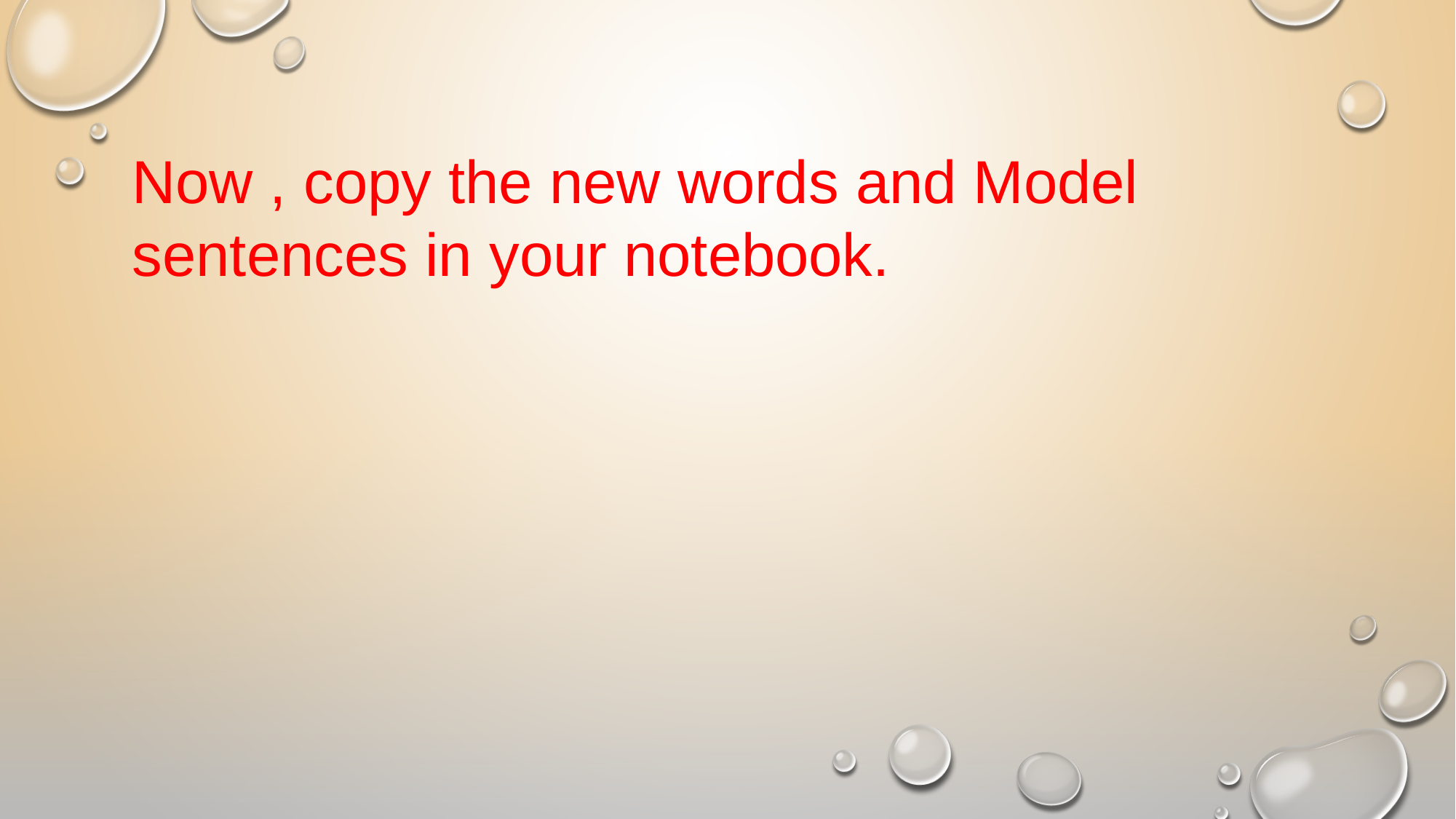

Now , look at the picture a and picture b in  pages 64

Now , copy the new words and Model sentences in your notebook.